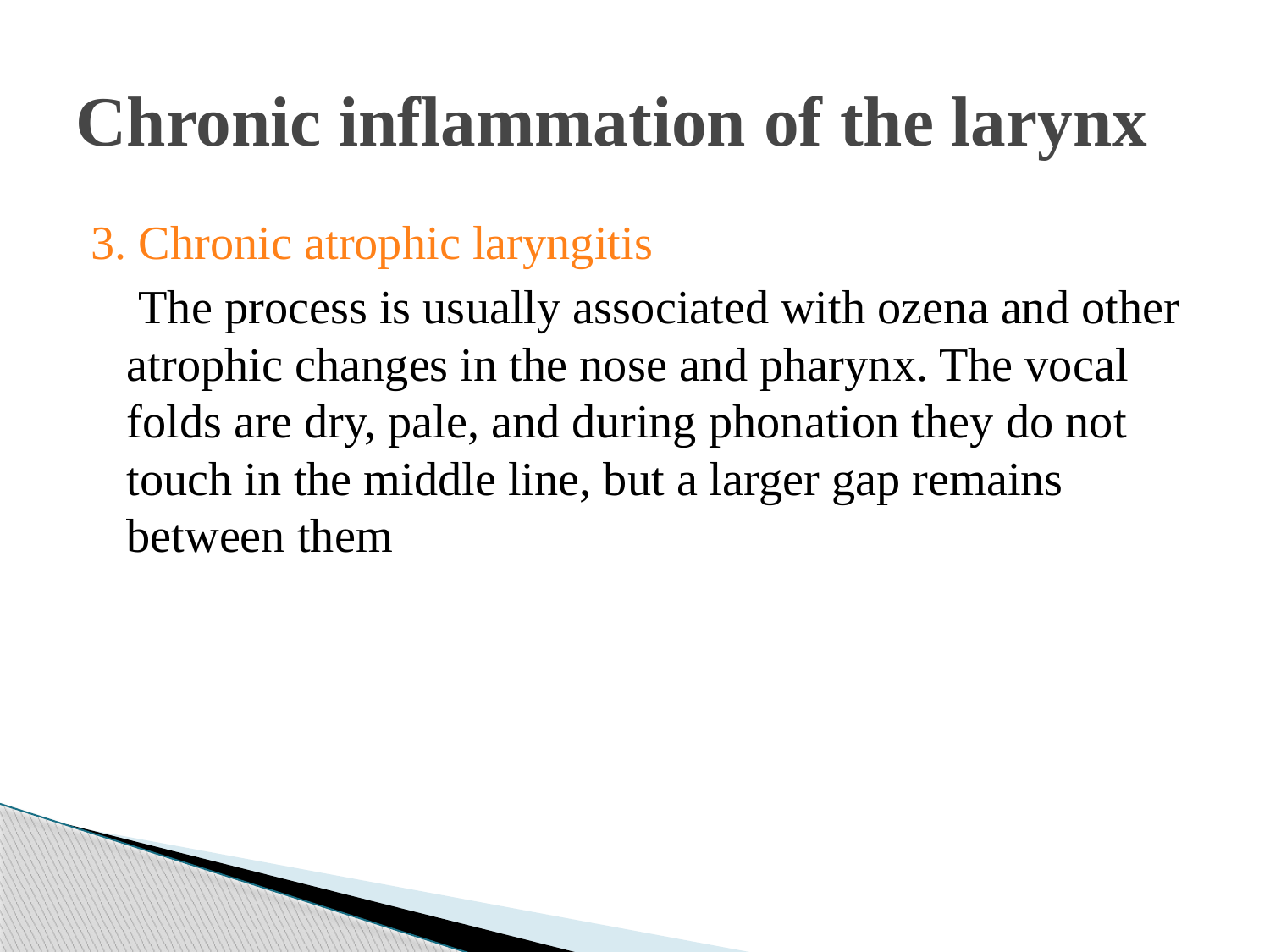

# Chronic inflammation of the larynx
3. Chronic atrophic laryngitis
    The process is usually associated with ozena and other atrophic changes in the nose and pharynx. The vocal folds are dry, pale, and during phonation they do not touch in the middle line, but a larger gap remains between them